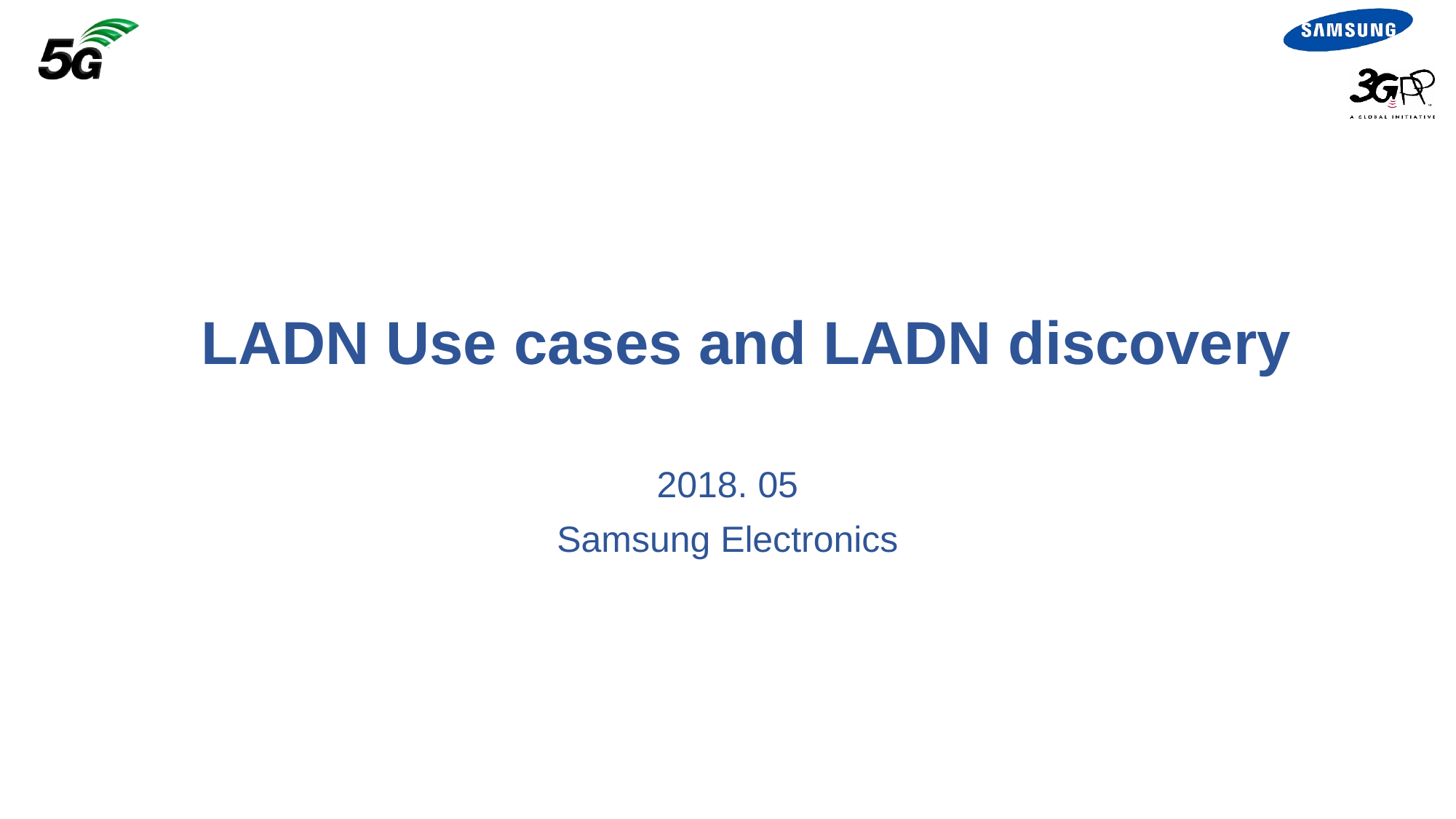

# LADN Use cases and LADN discovery
2018. 05
Samsung Electronics